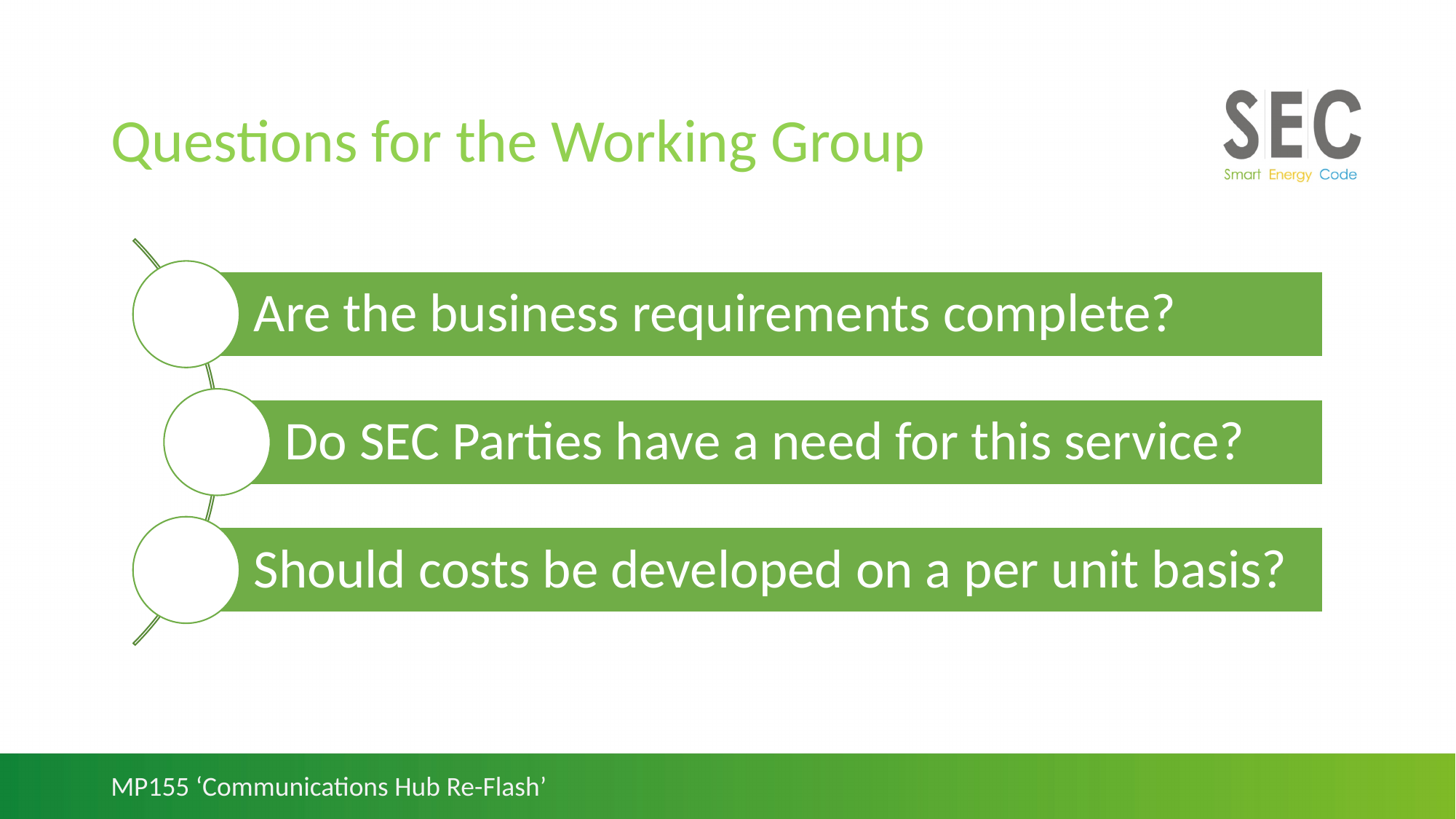

# Questions for the Working Group
Are the business requirements complete?
Do SEC Parties have a need for this service?
Should costs be developed on a per unit basis?
MP155 ‘Communications Hub Re-Flash’